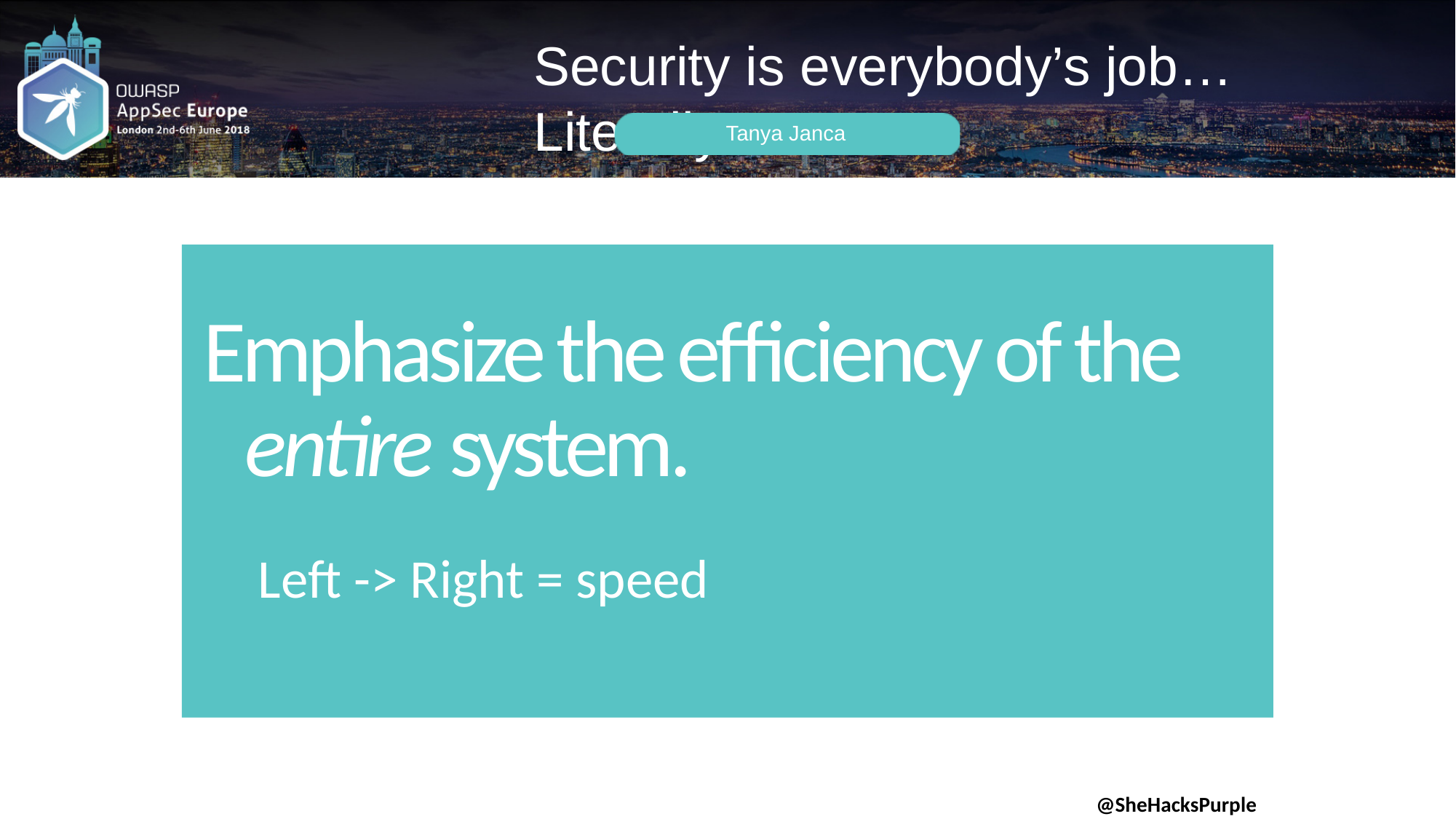

Emphasize the efficiency of the entire system.

Left -> Right = speed
@SheHacksPurple